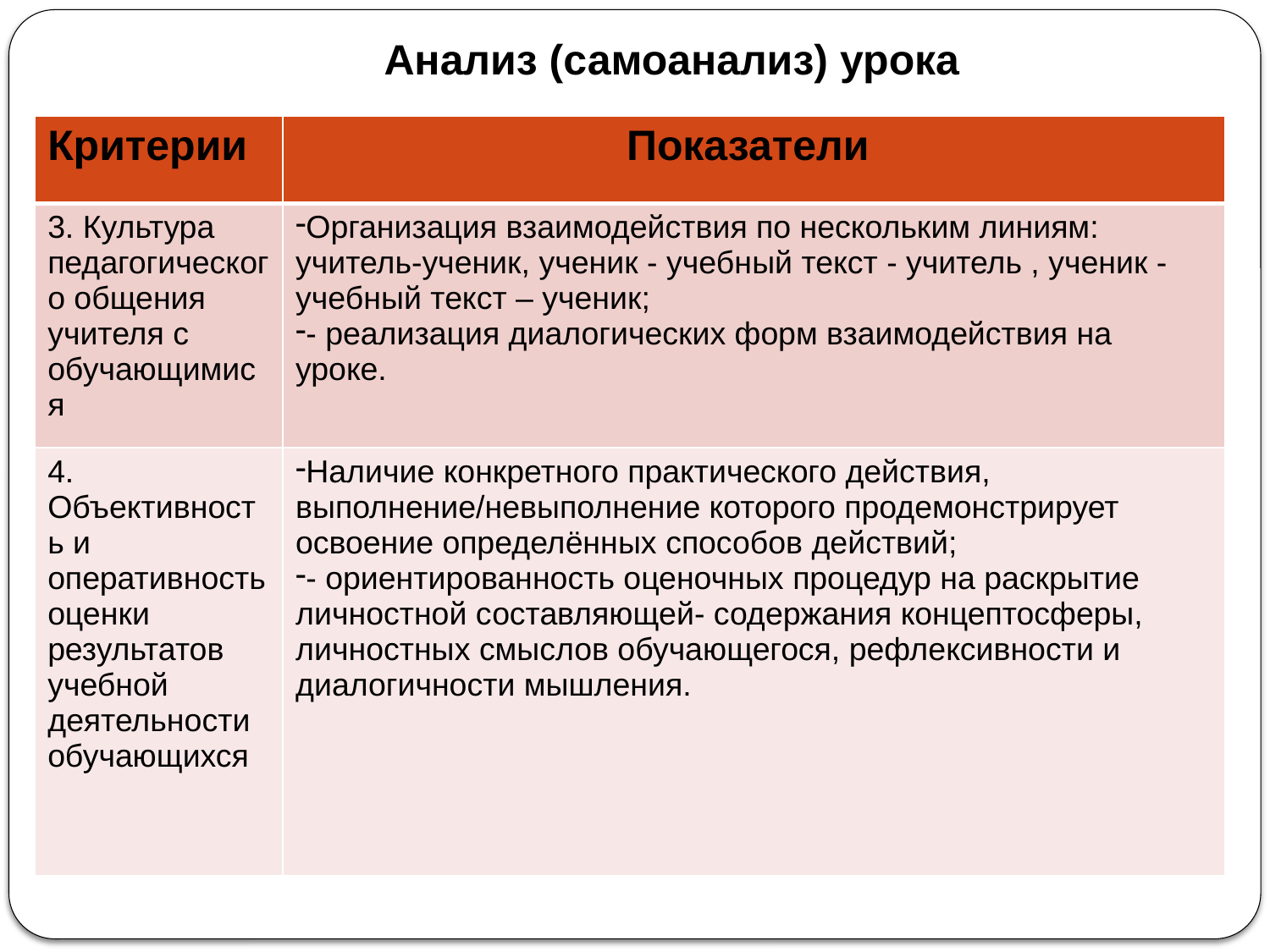

Анализ (самоанализ) урока

| Критерии | Показатели |
| --- | --- |
| 3. Культура педагогического общения учителя с обучающимися | Организация взаимодействия по нескольким линиям: учитель-ученик, ученик - учебный текст - учитель , ученик - учебный текст – ученик; - реализация диалогических форм взаимодействия на уроке. |
| 4. Объективность и оперативность оценки результатов учебной деятельности обучающихся | Наличие конкретного практического действия, выполнение/невыполнение которого продемонстрирует освоение определённых способов действий; - ориентированность оценочных процедур на раскрытие личностной составляющей- содержания концептосферы, личностных смыслов обучающегося, рефлексивности и диалогичности мышления. |